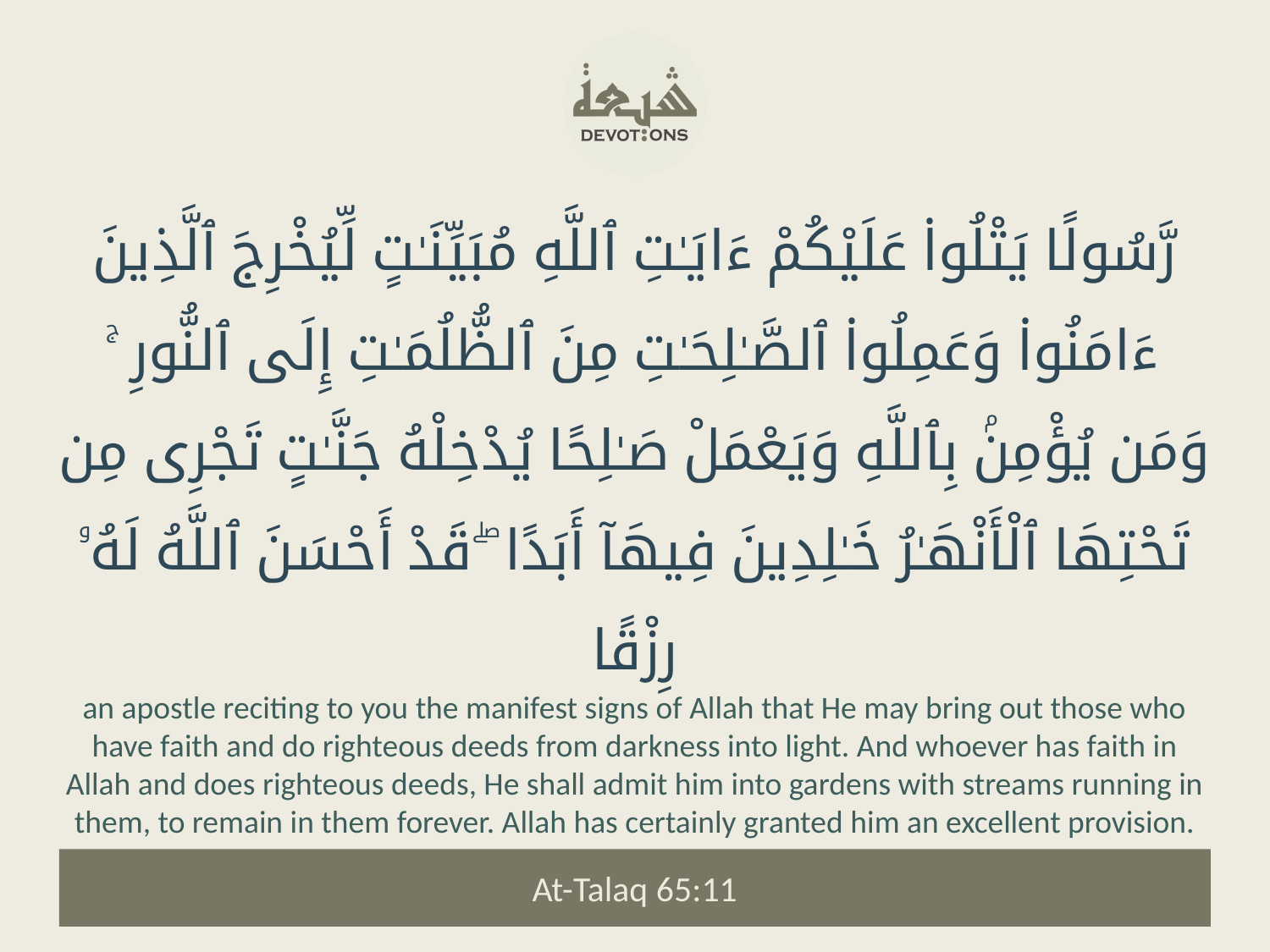

رَّسُولًا يَتْلُوا۟ عَلَيْكُمْ ءَايَـٰتِ ٱللَّهِ مُبَيِّنَـٰتٍ لِّيُخْرِجَ ٱلَّذِينَ ءَامَنُوا۟ وَعَمِلُوا۟ ٱلصَّـٰلِحَـٰتِ مِنَ ٱلظُّلُمَـٰتِ إِلَى ٱلنُّورِ ۚ وَمَن يُؤْمِنۢ بِٱللَّهِ وَيَعْمَلْ صَـٰلِحًا يُدْخِلْهُ جَنَّـٰتٍ تَجْرِى مِن تَحْتِهَا ٱلْأَنْهَـٰرُ خَـٰلِدِينَ فِيهَآ أَبَدًا ۖ قَدْ أَحْسَنَ ٱللَّهُ لَهُۥ رِزْقًا
an apostle reciting to you the manifest signs of Allah that He may bring out those who have faith and do righteous deeds from darkness into light. And whoever has faith in Allah and does righteous deeds, He shall admit him into gardens with streams running in them, to remain in them forever. Allah has certainly granted him an excellent provision.
At-Talaq 65:11